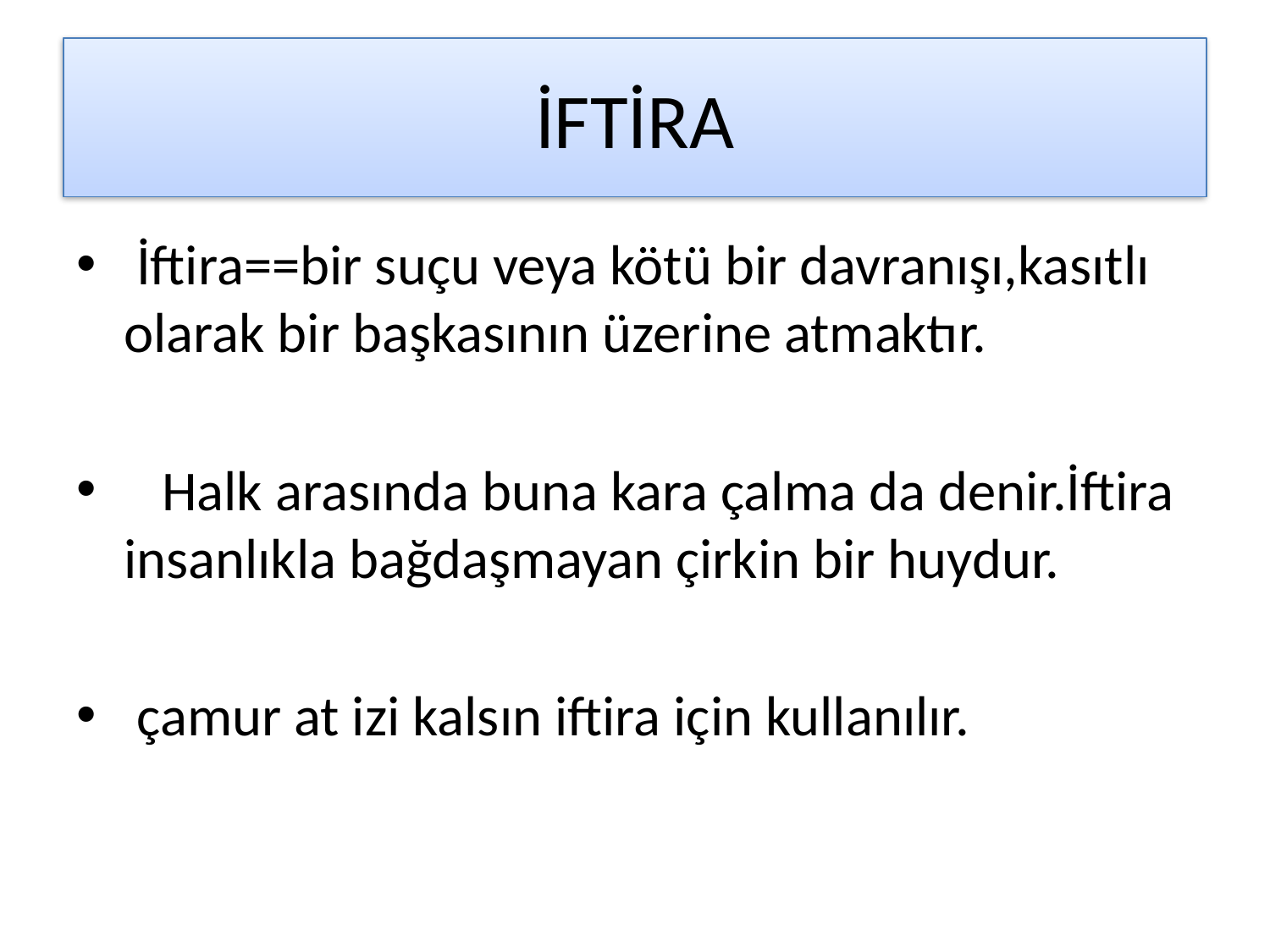

# İFTİRA
 İftira==bir suçu veya kötü bir davranışı,kasıtlı olarak bir başkasının üzerine atmaktır.

   Halk arasında buna kara çalma da denir.İftira insanlıkla bağdaşmayan çirkin bir huydur.

 çamur at izi kalsın iftira için kullanılır.